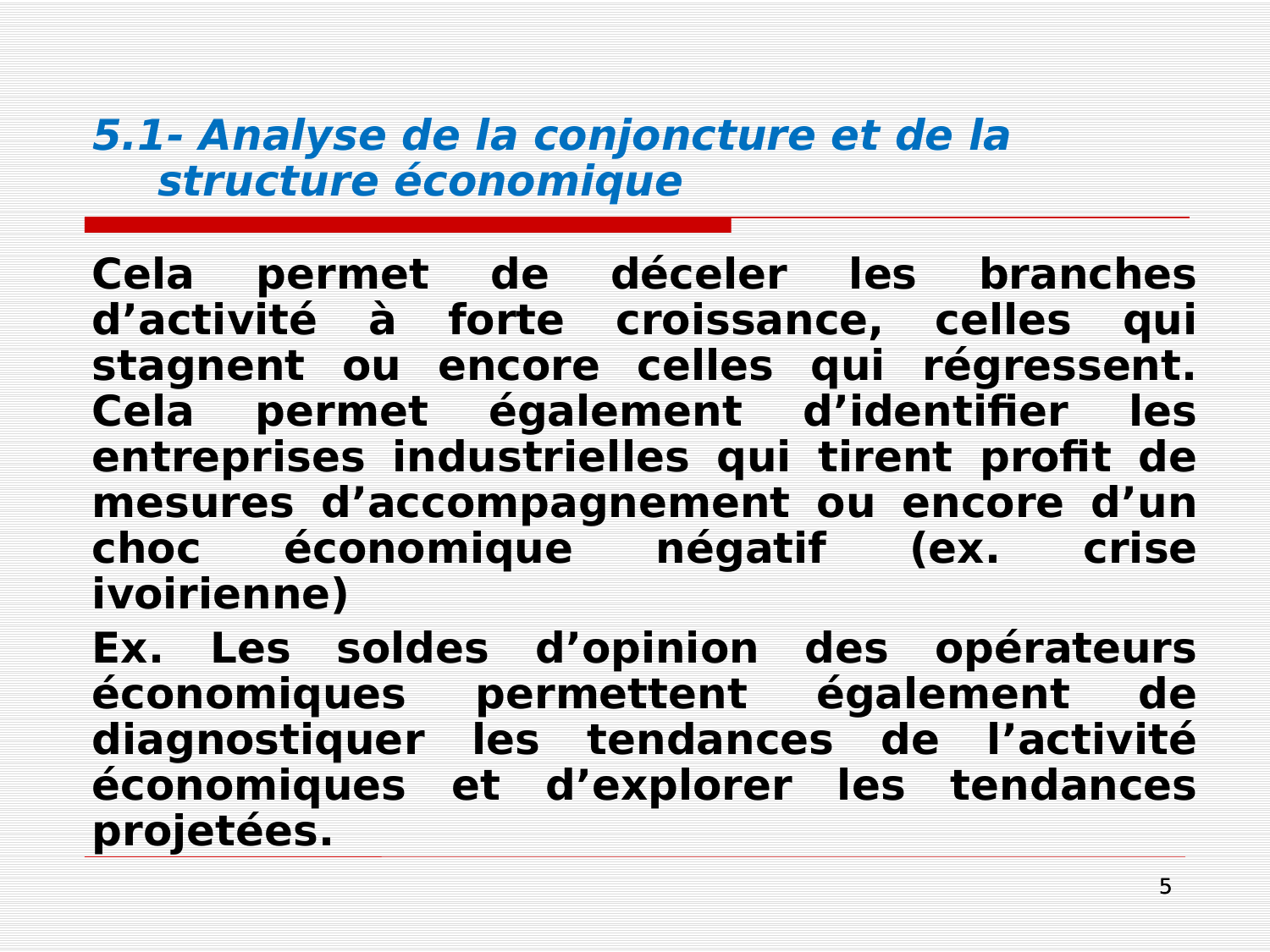

# 5.1- Analyse de la conjoncture et de la structure économique
Cela permet de déceler les branches d’activité à forte croissance, celles qui stagnent ou encore celles qui régressent. Cela permet également d’identifier les entreprises industrielles qui tirent profit de mesures d’accompagnement ou encore d’un choc économique négatif (ex. crise ivoirienne)
Ex. Les soldes d’opinion des opérateurs économiques permettent également de diagnostiquer les tendances de l’activité économiques et d’explorer les tendances projetées.
5
5